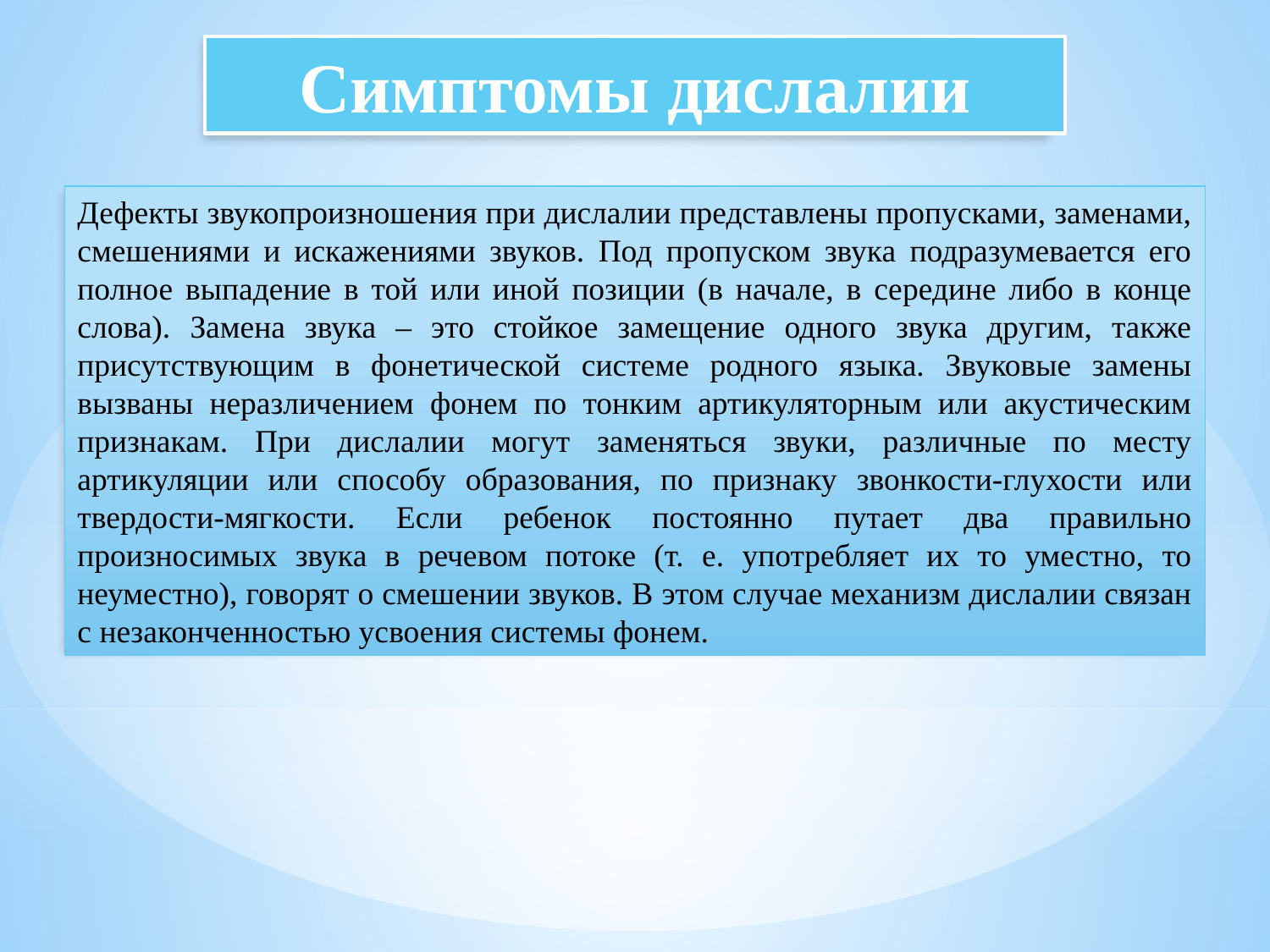

Симптомы дислалии
Дефекты звукопроизношения при дислалии представлены пропусками, заменами, смешениями и искажениями звуков. Под пропуском звука подразумевается его полное выпадение в той или иной позиции (в начале, в середине либо в конце слова). Замена звука – это стойкое замещение одного звука другим, также присутствующим в фонетической системе родного языка. Звуковые замены вызваны неразличением фонем по тонким артикуляторным или акустическим признакам. При дислалии могут заменяться звуки, различные по месту артикуляции или способу образования, по признаку звонкости-глухости или твердости-мягкости. Если ребенок постоянно путает два правильно произносимых звука в речевом потоке (т. е. употребляет их то уместно, то неуместно), говорят о смешении звуков. В этом случае механизм дислалии связан с незаконченностью усвоения системы фонем.